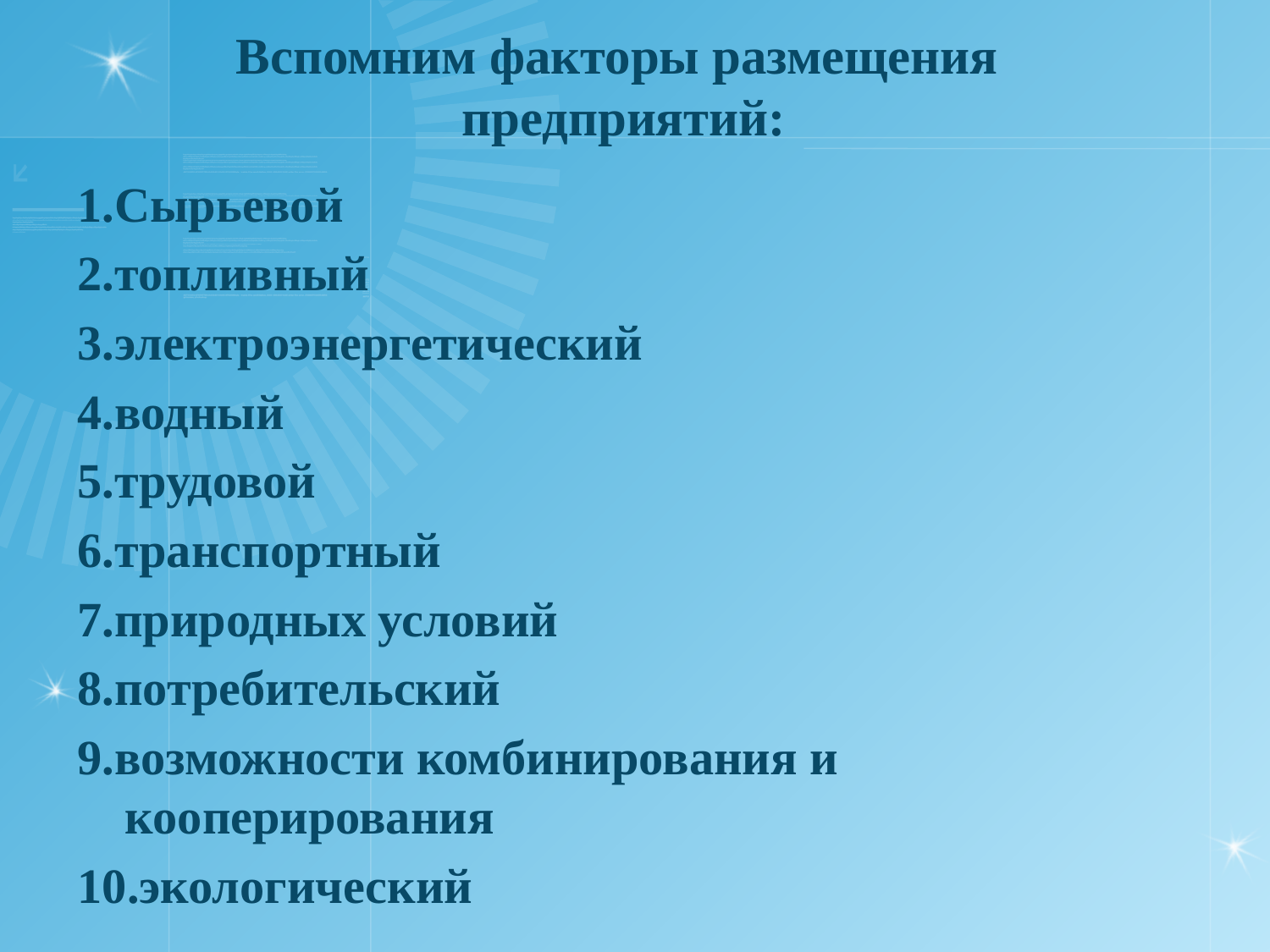

# Вспомним факторы размещения  предприятий:
1.Сырьевой
2.топливный
3.электроэнергетический
4.водный
5.трудовой
6.транспортный
7.природных условий
8.потребительский
9.возможности комбинирования и кооперирования
10.экологический